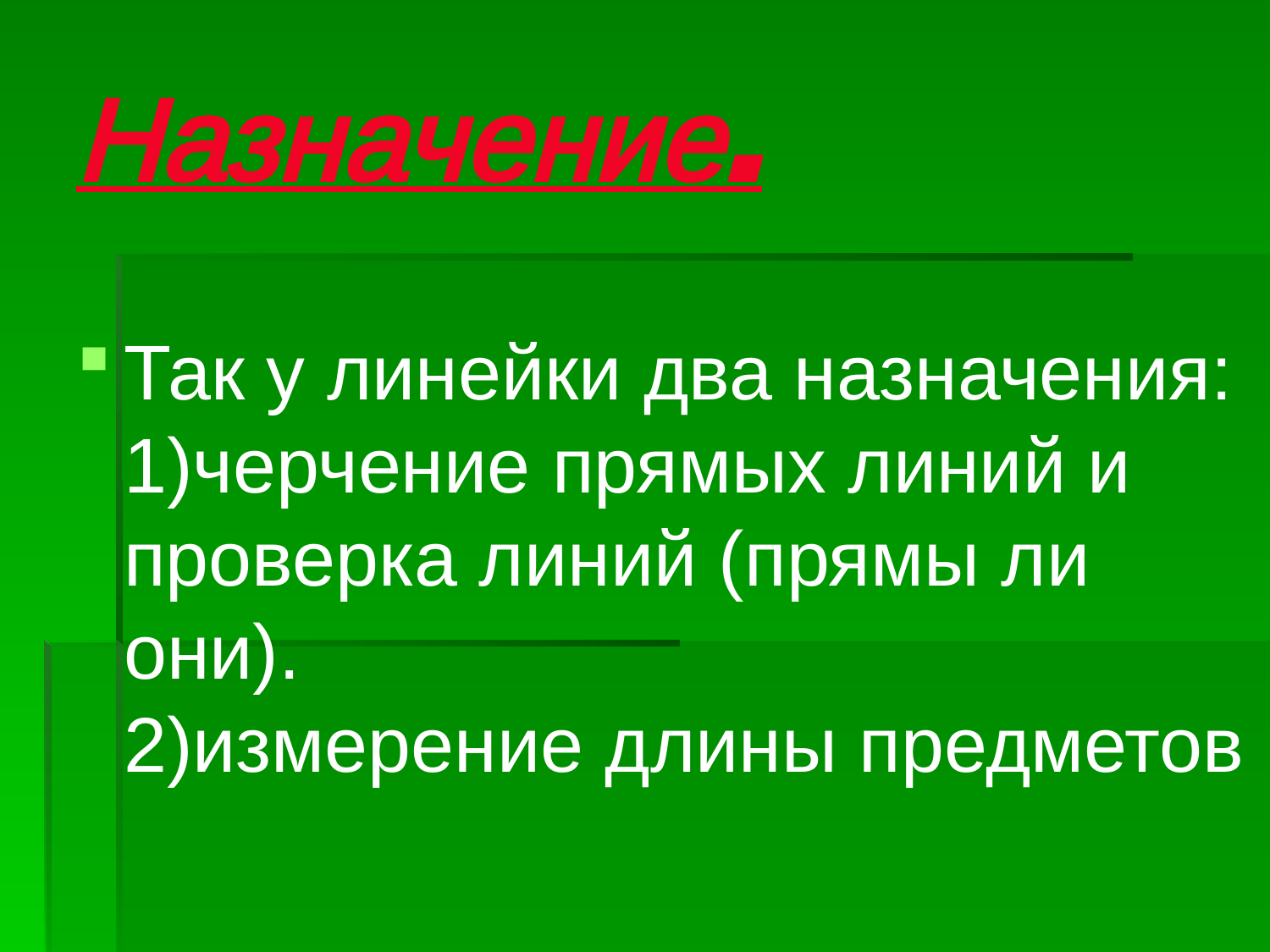

# Назначение.
Так у линейки два назначения:
1)черчение прямых линий и проверка линий (прямы ли они).
2)измерение длины предметов